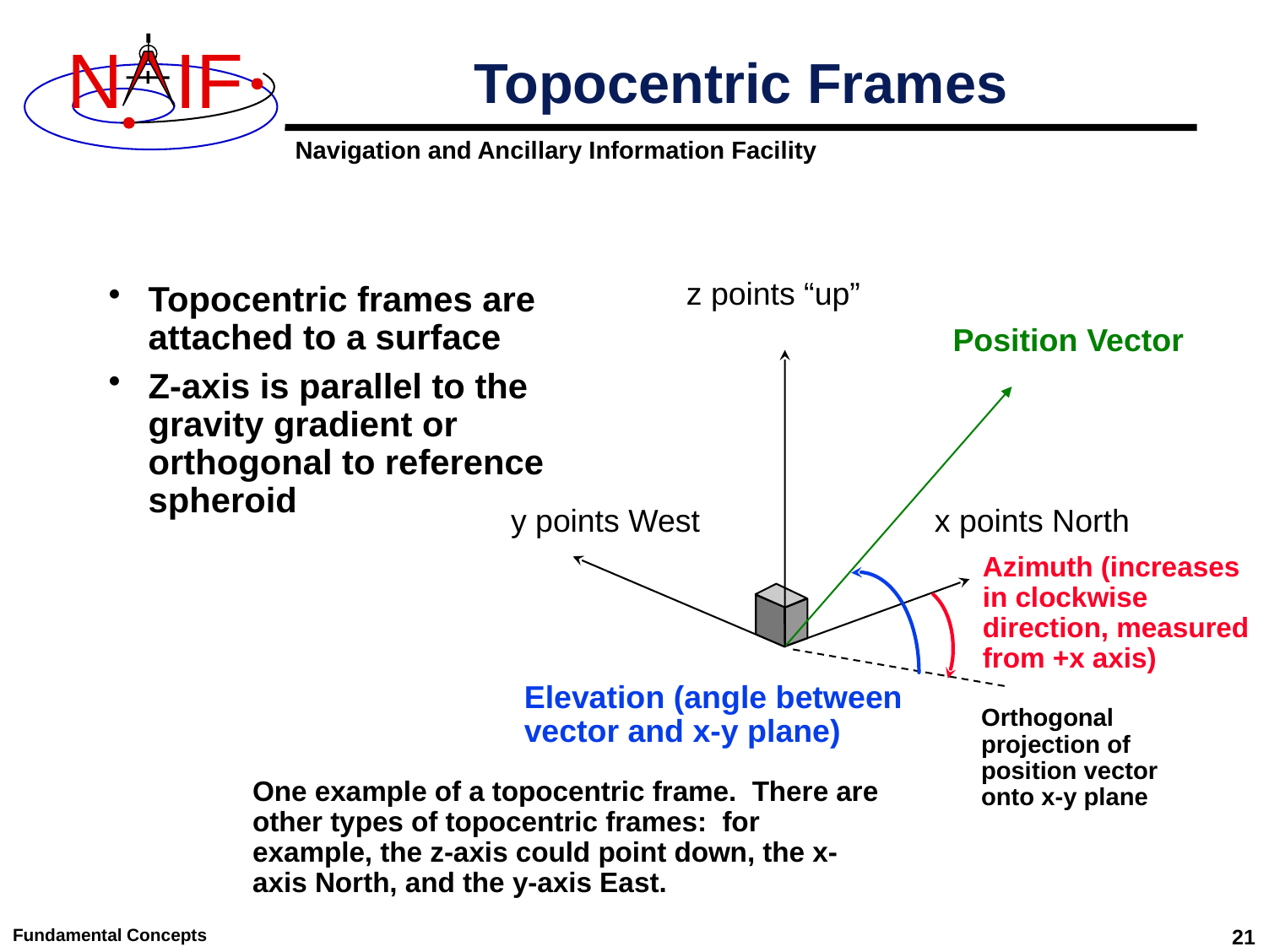

# Topocentric Frames
z points “up”
Topocentric frames are attached to a surface
Z-axis is parallel to the gravity gradient or orthogonal to reference spheroid
Position Vector

y points West
x points North
Azimuth (increases
in clockwise direction, measured
from +x axis)

Elevation (angle between
vector and x-y plane)
Orthogonal projection of position vector onto x-y plane
One example of a topocentric frame.  There are other types of topocentric frames:  for example, the z-axis could point down, the x-axis North, and the y-axis East.
Fundamental Concepts
21